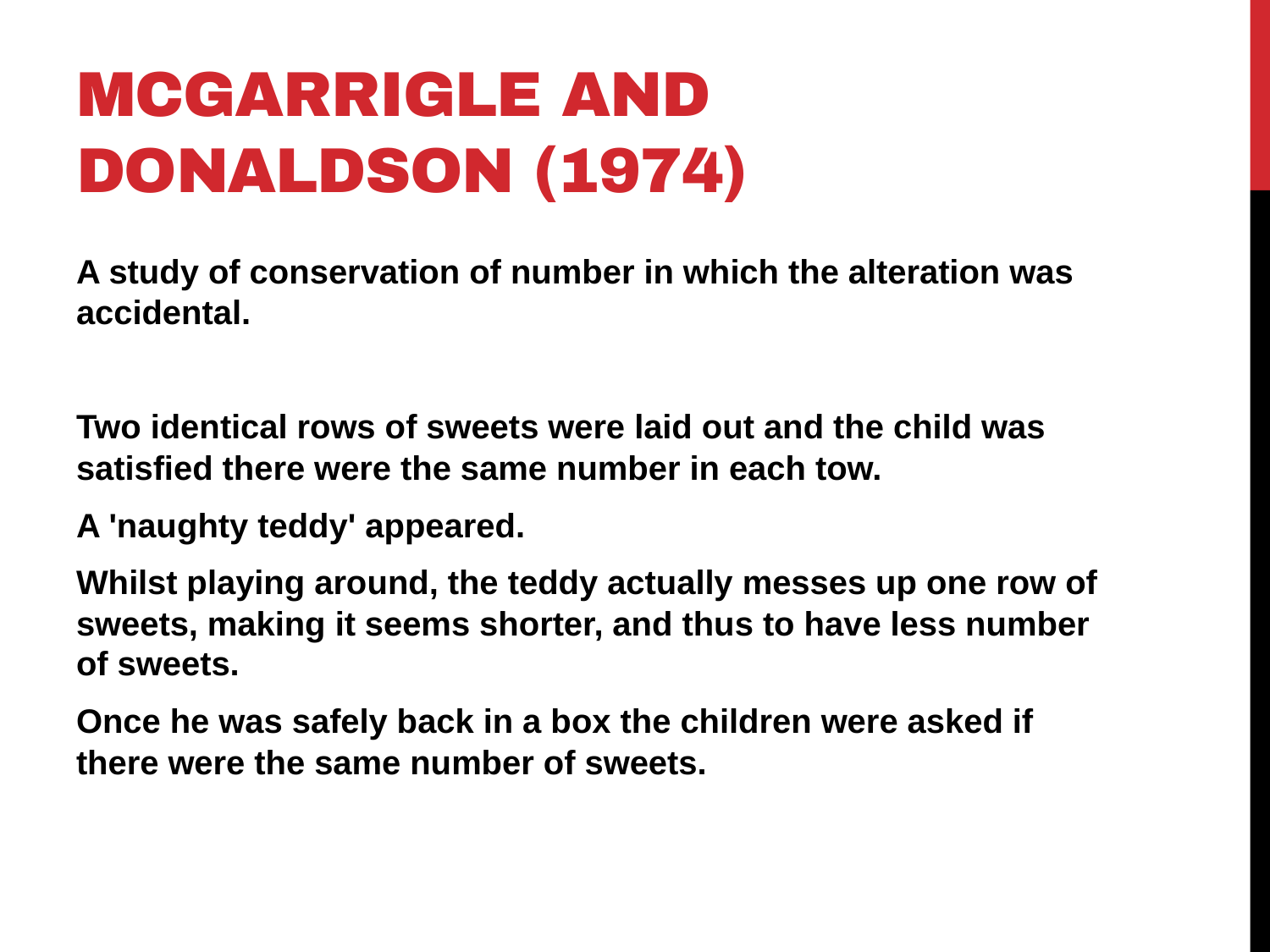

# McGarrigle and Donaldson (1974)
A study of conservation of number in which the alteration was accidental.

Two identical rows of sweets were laid out and the child was satisfied there were the same number in each tow.
A 'naughty teddy' appeared.
Whilst playing around, the teddy actually messes up one row of sweets, making it seems shorter, and thus to have less number of sweets.
Once he was safely back in a box the children were asked if there were the same number of sweets.